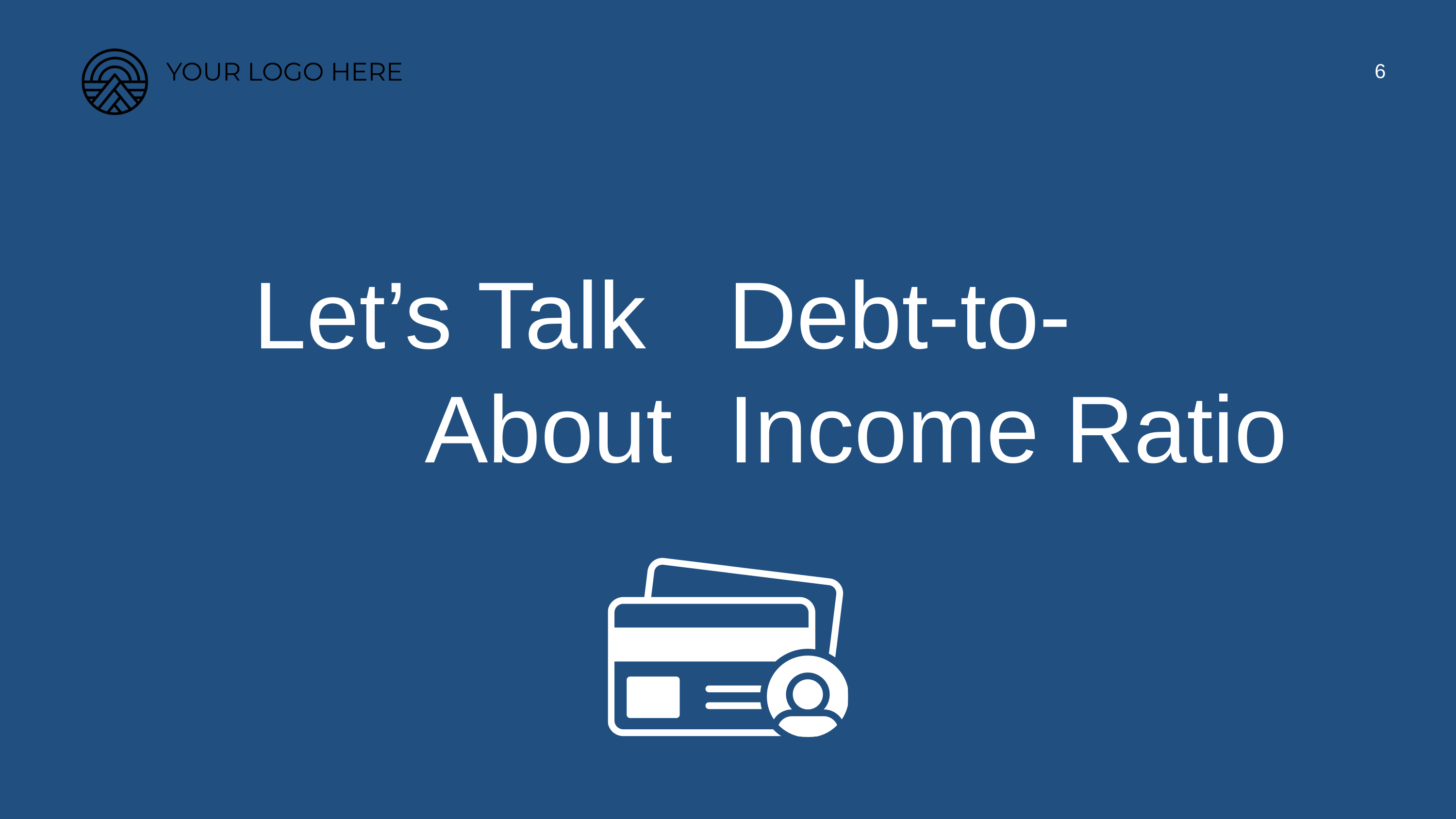

YOUR LOGO HERE
6
Let’s Talk
About
Debt-to-Income Ratio